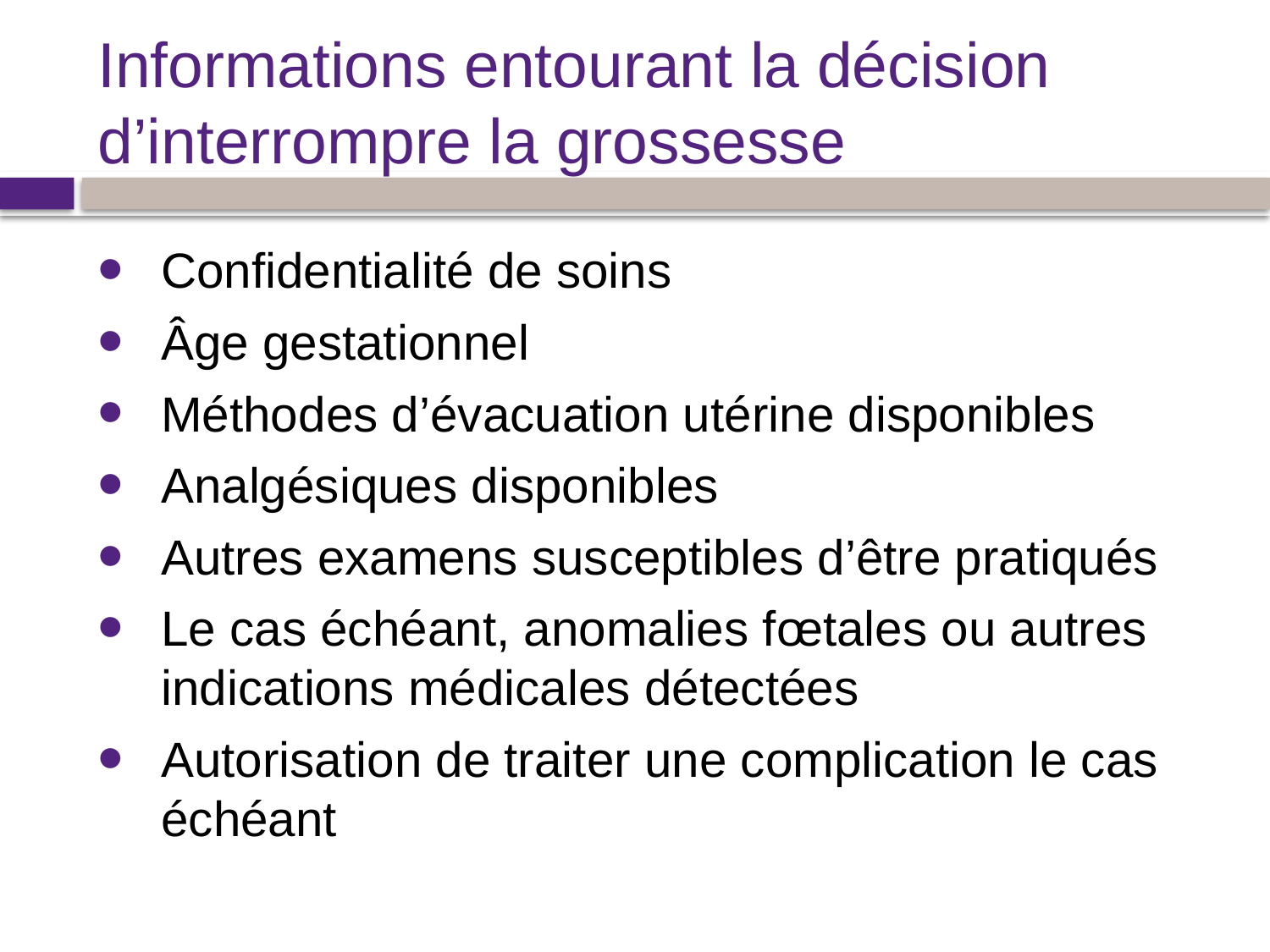

# Informations entourant la décision d’interrompre la grossesse
Confidentialité de soins
Âge gestationnel
Méthodes d’évacuation utérine disponibles
Analgésiques disponibles
Autres examens susceptibles d’être pratiqués
Le cas échéant, anomalies fœtales ou autres indications médicales détectées
Autorisation de traiter une complication le cas échéant